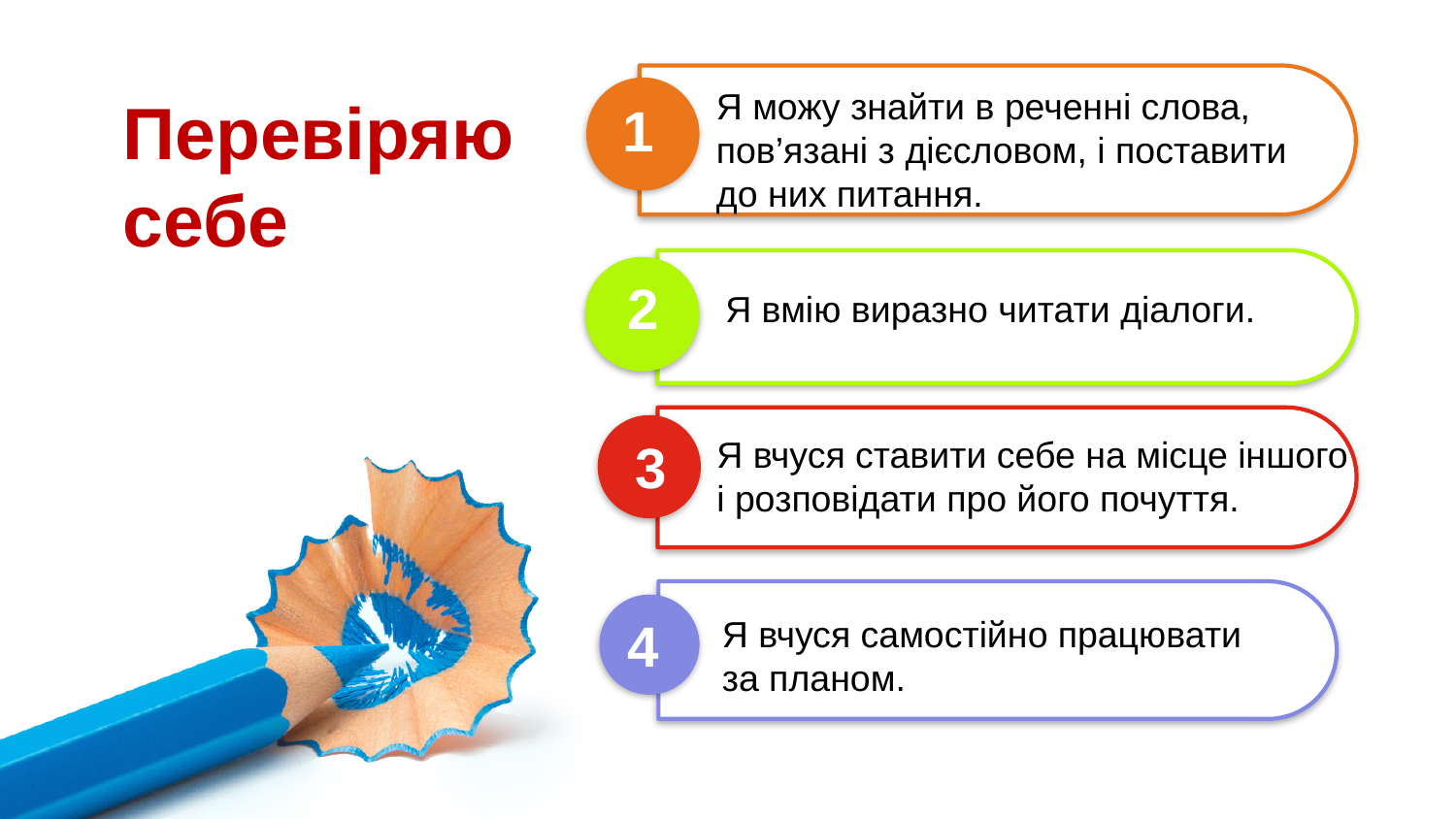

Я можу знайти в реченні слова,
пов’язані з дієсловом, і поставити
до них питання.
Перевіряю себе

1

2
Я вмію виразно читати діалоги.

3
Я вчуся ставити себе на місце іншого
і розповідати про його почуття.

4
Я вчуся самостійно працювати
за планом.